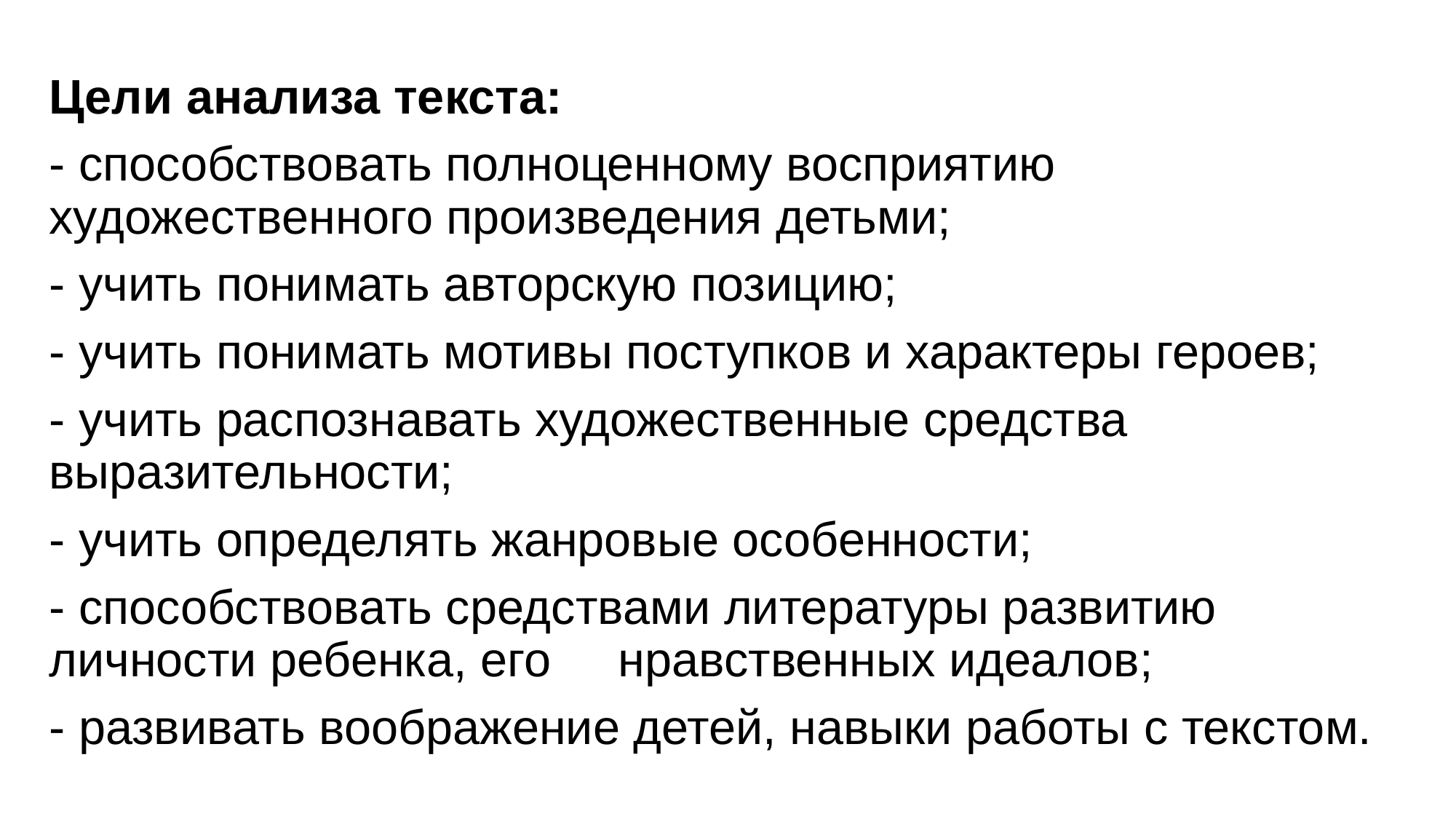

Цели анализа текста:
- способствовать полноценному восприятию художественного произведения детьми;
- учить понимать авторскую позицию;
- учить понимать мотивы поступков и характеры героев;
- учить распознавать художественные средства выразительности;
- учить определять жанровые особенности;
- способствовать средствами литературы развитию личности ребенка, его     нравственных идеалов;
- развивать воображение детей, навыки работы с текстом.